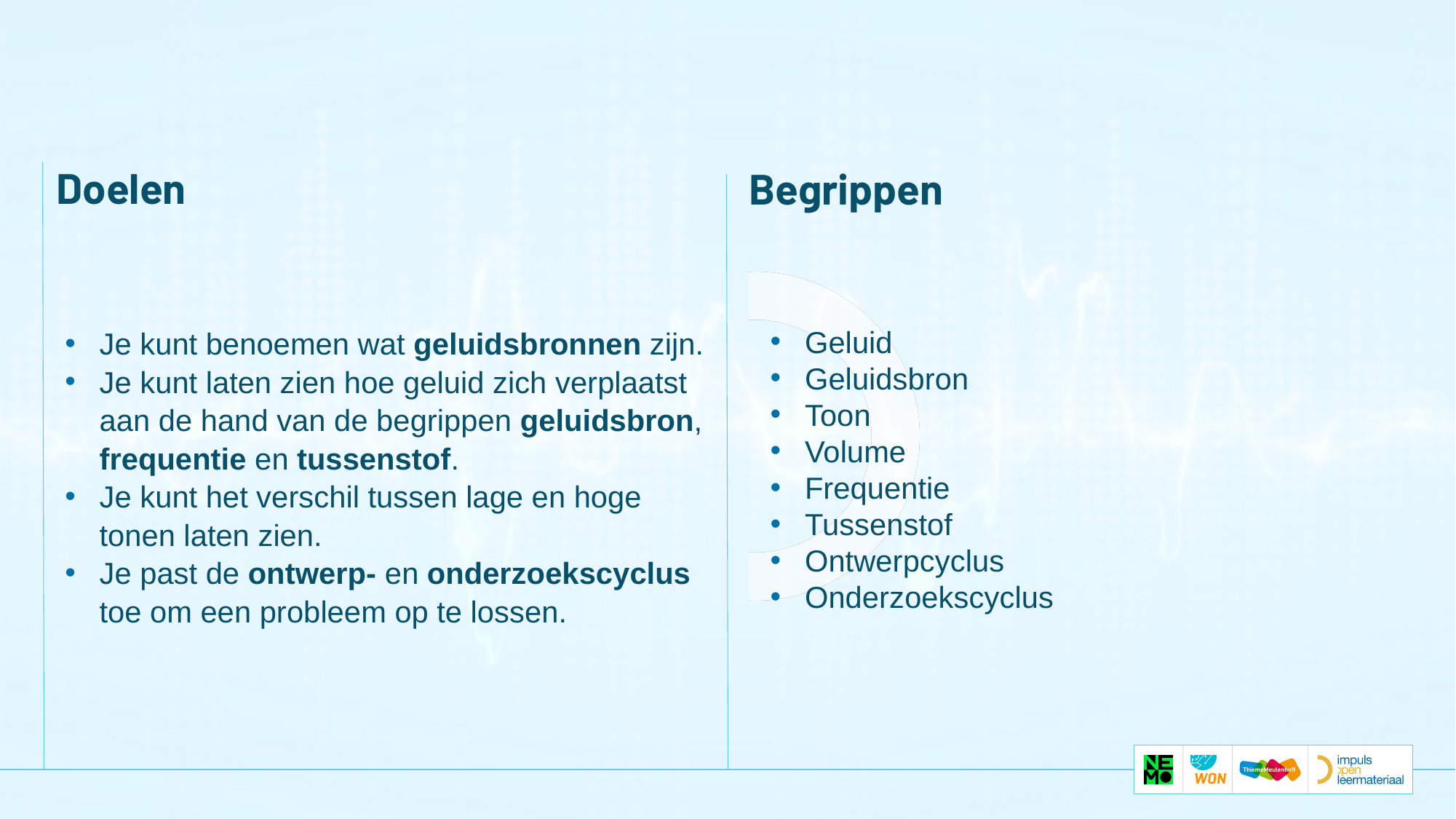

Doelen
Begrippen
Je kunt benoemen wat geluidsbronnen zijn.
Je kunt laten zien hoe geluid zich verplaatst aan de hand van de begrippen geluidsbron, frequentie en tussenstof.
Je kunt het verschil tussen lage en hoge tonen laten zien.
Je past de ontwerp- en onderzoekscyclus toe om een probleem op te lossen.

Geluid
Geluidsbron
Toon
Volume
Frequentie
Tussenstof
Ontwerpcyclus
Onderzoekscyclus